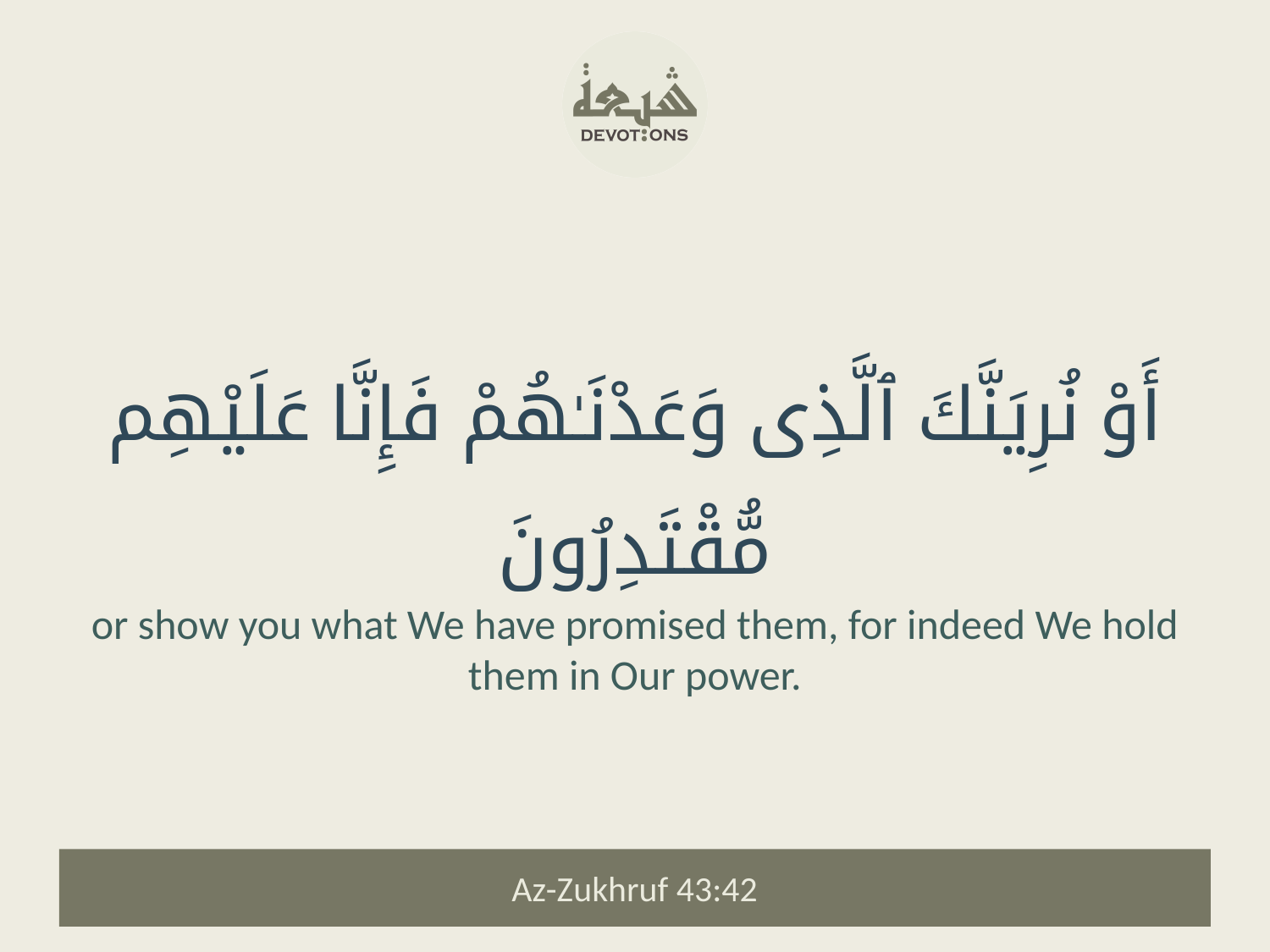

أَوْ نُرِيَنَّكَ ٱلَّذِى وَعَدْنَـٰهُمْ فَإِنَّا عَلَيْهِم مُّقْتَدِرُونَ
or show you what We have promised them, for indeed We hold them in Our power.
Az-Zukhruf 43:42